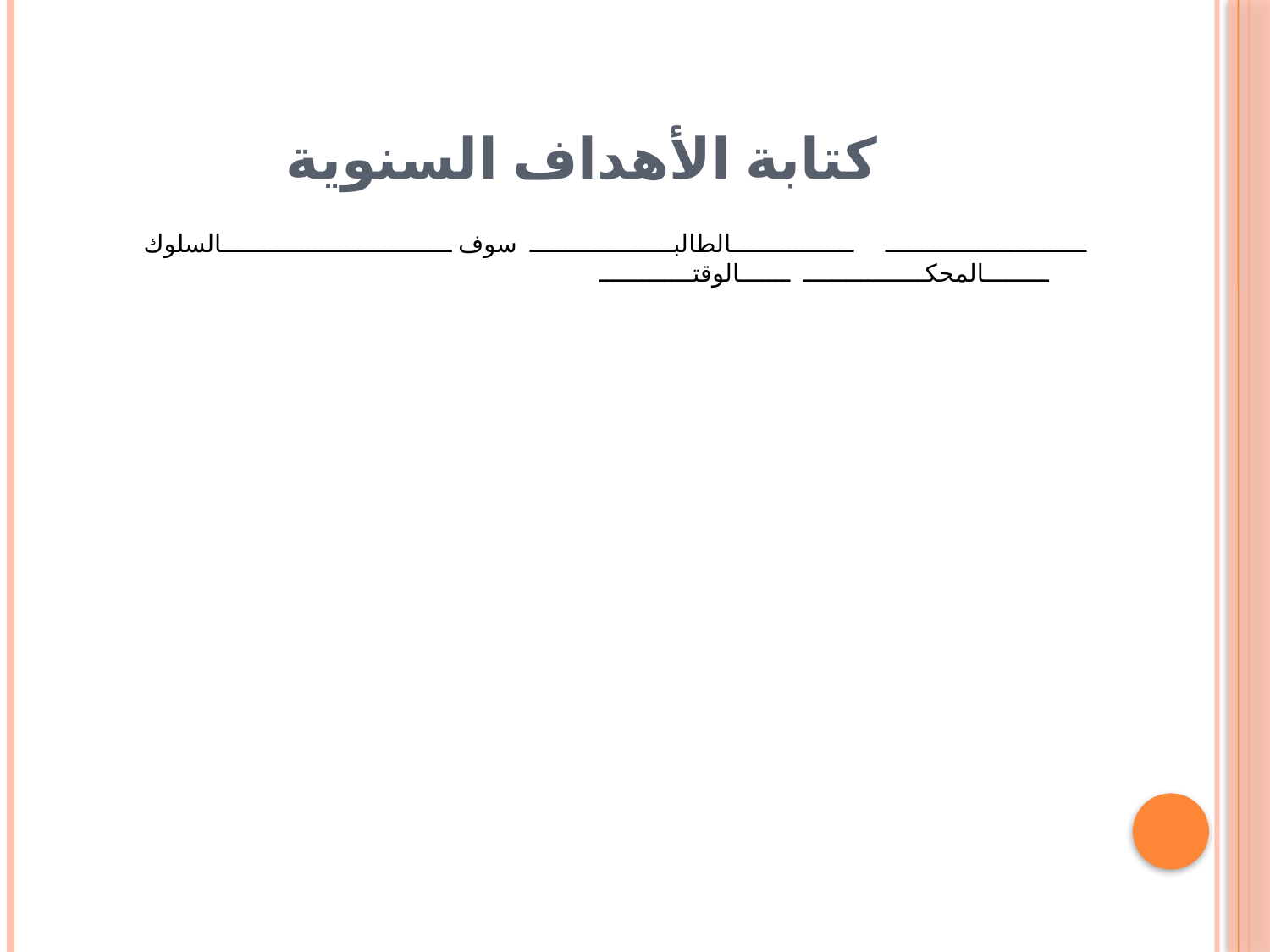

# كتابة الأهداف السنوية
ــــــــــــــــــــــــــــ     ـــــــــــــــــالطالبــــــــــــــــــــ  سوف ــــــــــــــــــــــــــــــــالسلوك  ـــــــــالمحكـــــــــــــــــ  ـــــــالوقتـــــــــــــ